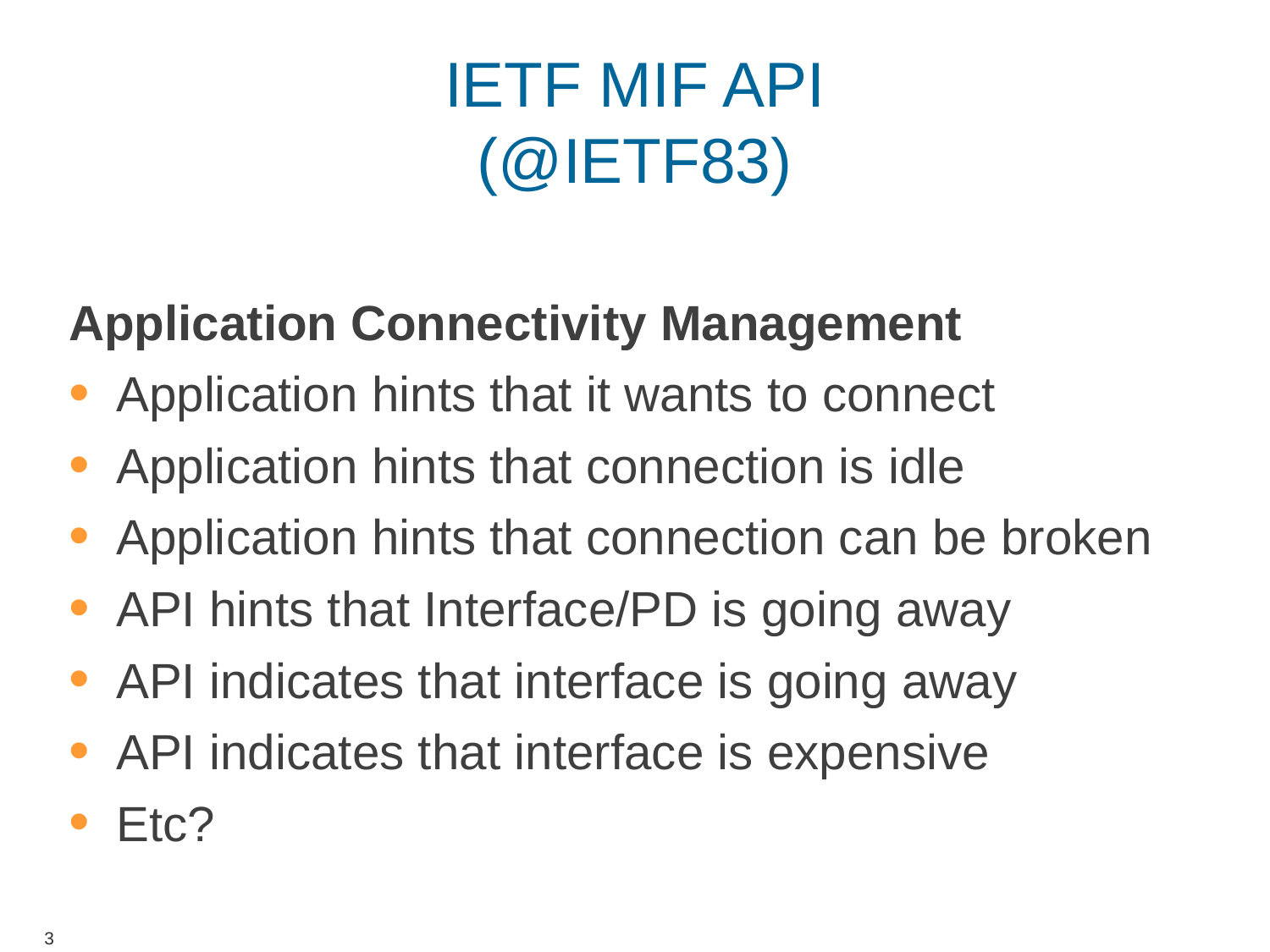

# IETF MIF API (@IETF83)
Application Connectivity Management
Application hints that it wants to connect
Application hints that connection is idle
Application hints that connection can be broken
API hints that Interface/PD is going away
API indicates that interface is going away
API indicates that interface is expensive
Etc?
3